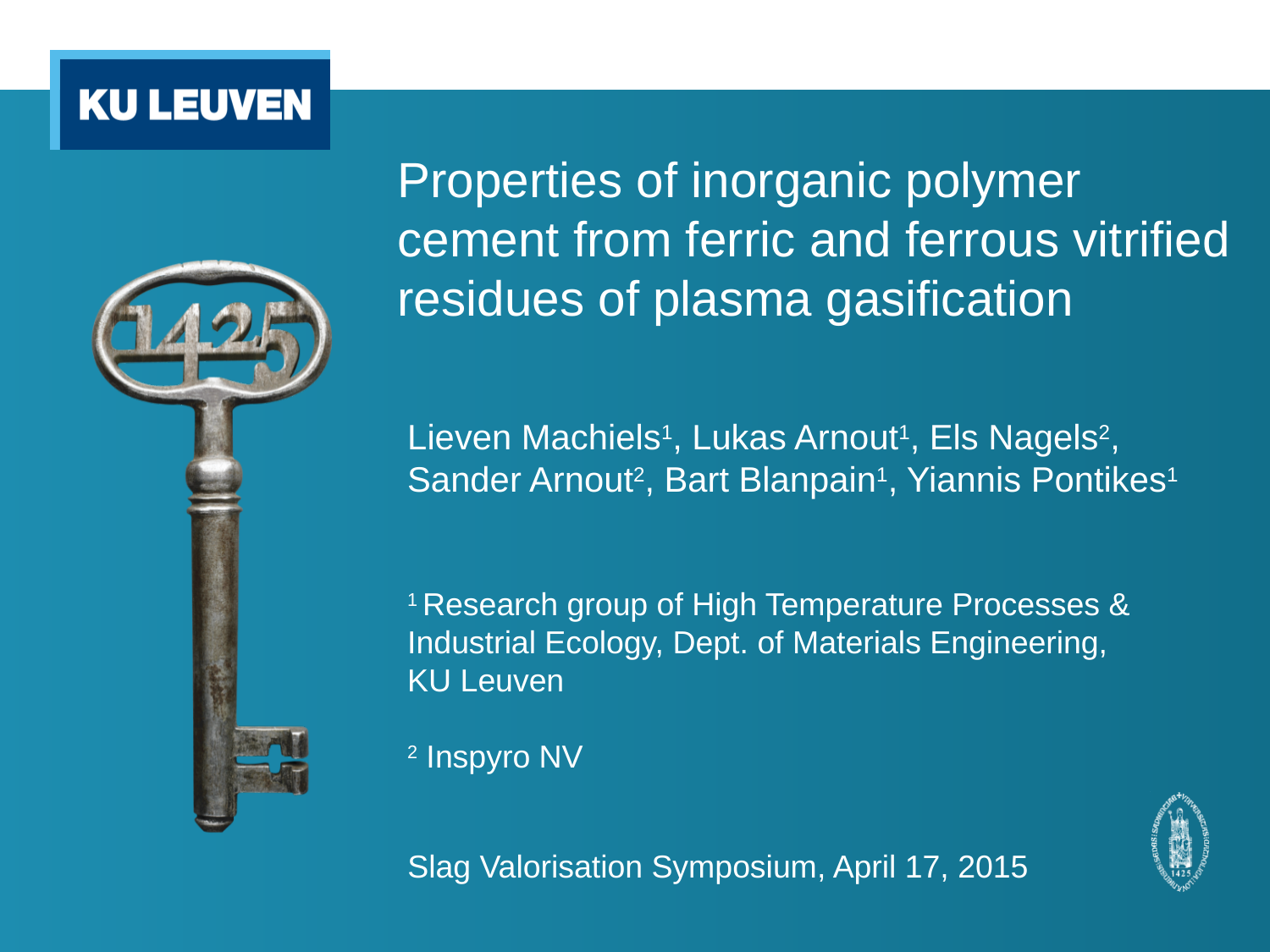

# Properties of inorganic polymer cement from ferric and ferrous vitrified residues of plasma gasification

Lieven Machiels1, Lukas Arnout1, Els Nagels2, Sander Arnout2, Bart Blanpain1, Yiannis Pontikes1

1 Research group of High Temperature Processes & Industrial Ecology, Dept. of Materials Engineering,        KU Leuven

2 Inspyro NV
Slag Valorisation Symposium, April 17, 2015